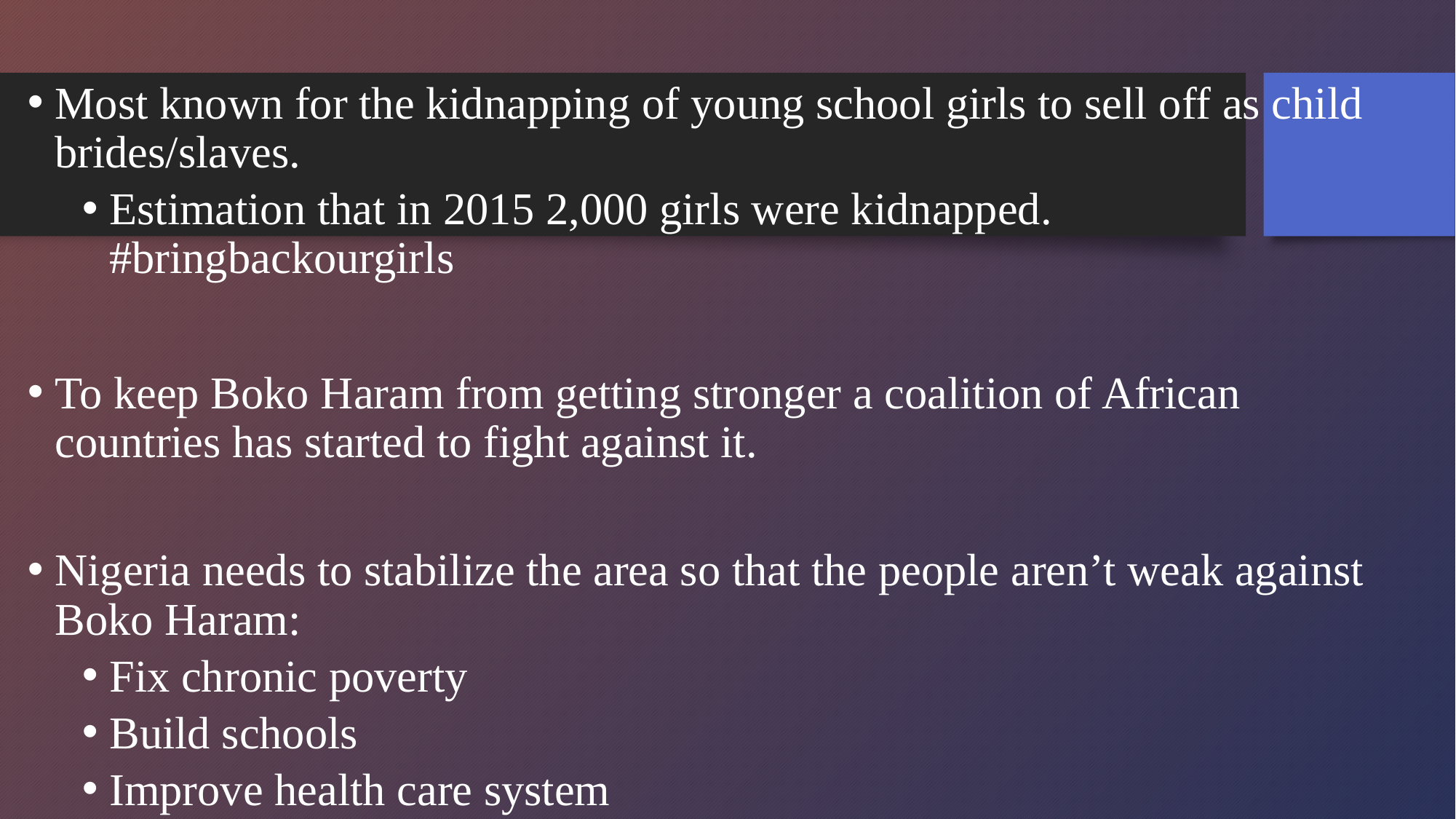

Most known for the kidnapping of young school girls to sell off as child brides/slaves.
Estimation that in 2015 2,000 girls were kidnapped. #bringbackourgirls

To keep Boko Haram from getting stronger a coalition of African countries has started to fight against it.

Nigeria needs to stabilize the area so that the people aren’t weak against Boko Haram:
Fix chronic poverty
Build schools
Improve health care system